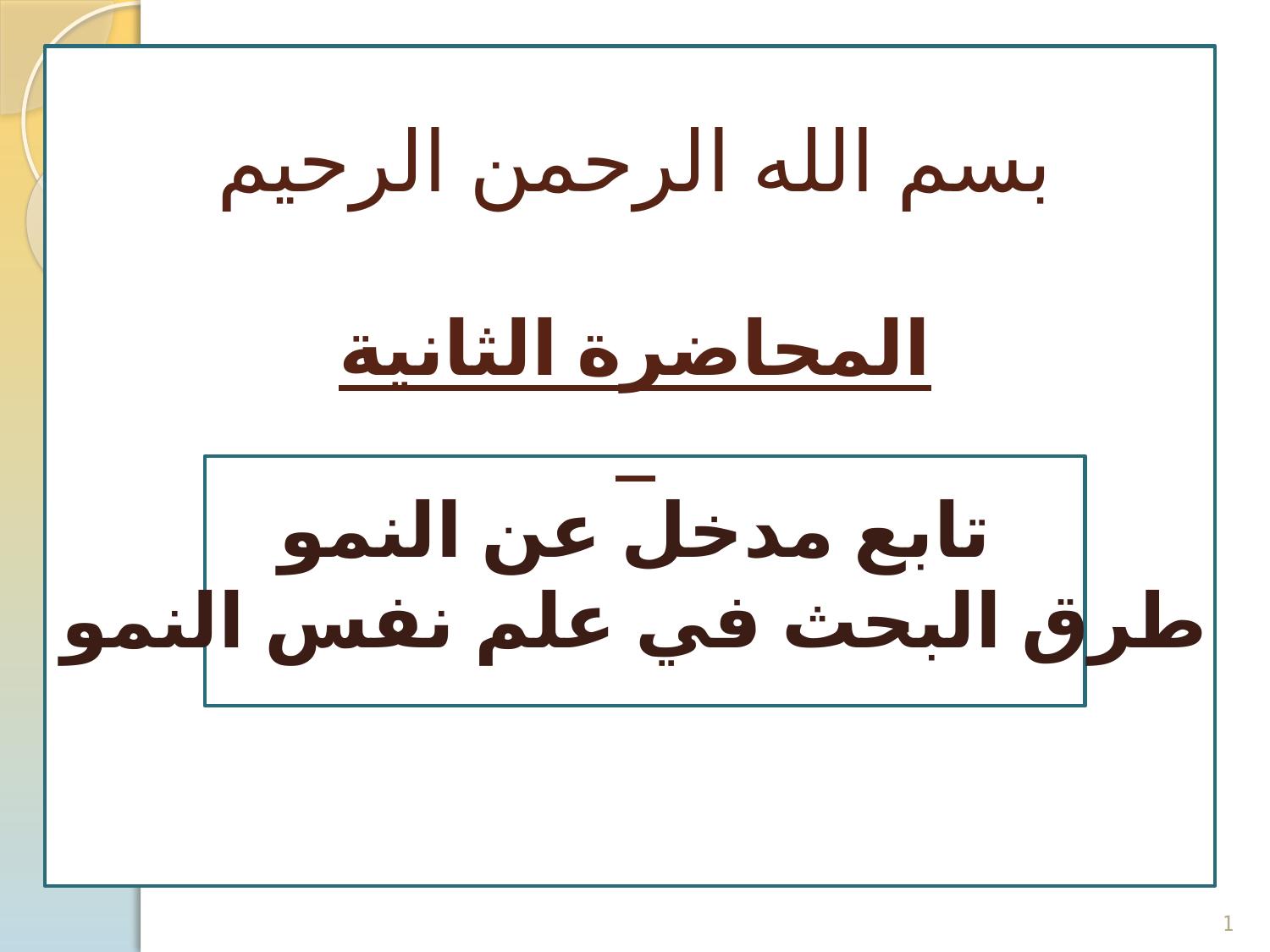

# بسم الله الرحمن الرحيم المحاضرة الثانية تابع مدخل عن النمو طرق البحث في علم نفس النمو

تابع مدخل عن النمو
طرق البحث في علم نفس النمو
1